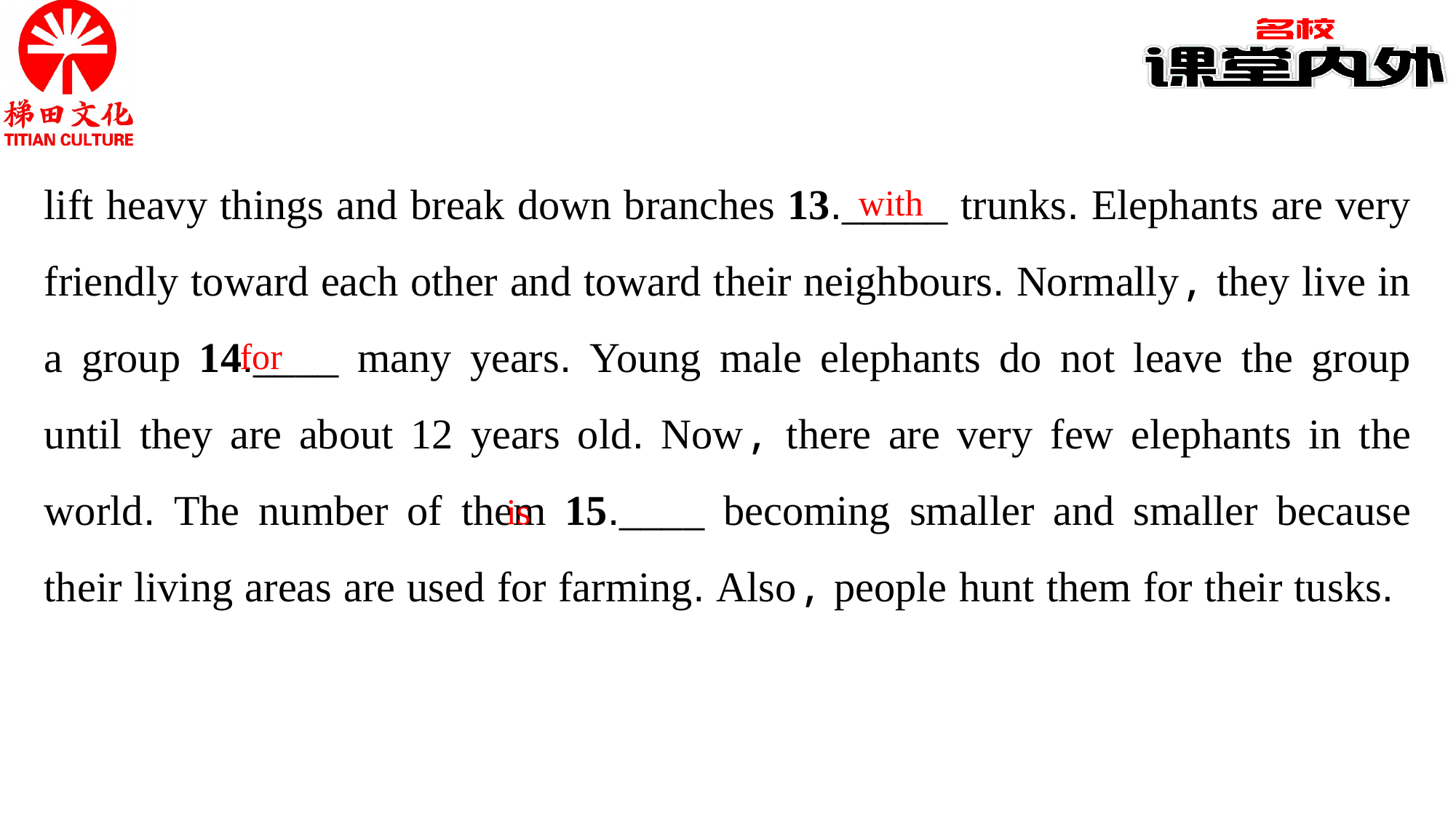

lift heavy things and break down branches 13._____ trunks. Elephants are very friendly toward each other and toward their neighbours. Normally, they live in a group 14.____ many years. Young male elephants do not leave the group until they are about 12 years old. Now, there are very few elephants in the world. The number of them 15.____ becoming smaller and smaller because their living areas are used for farming. Also, people hunt them for their tusks.
with
for
is